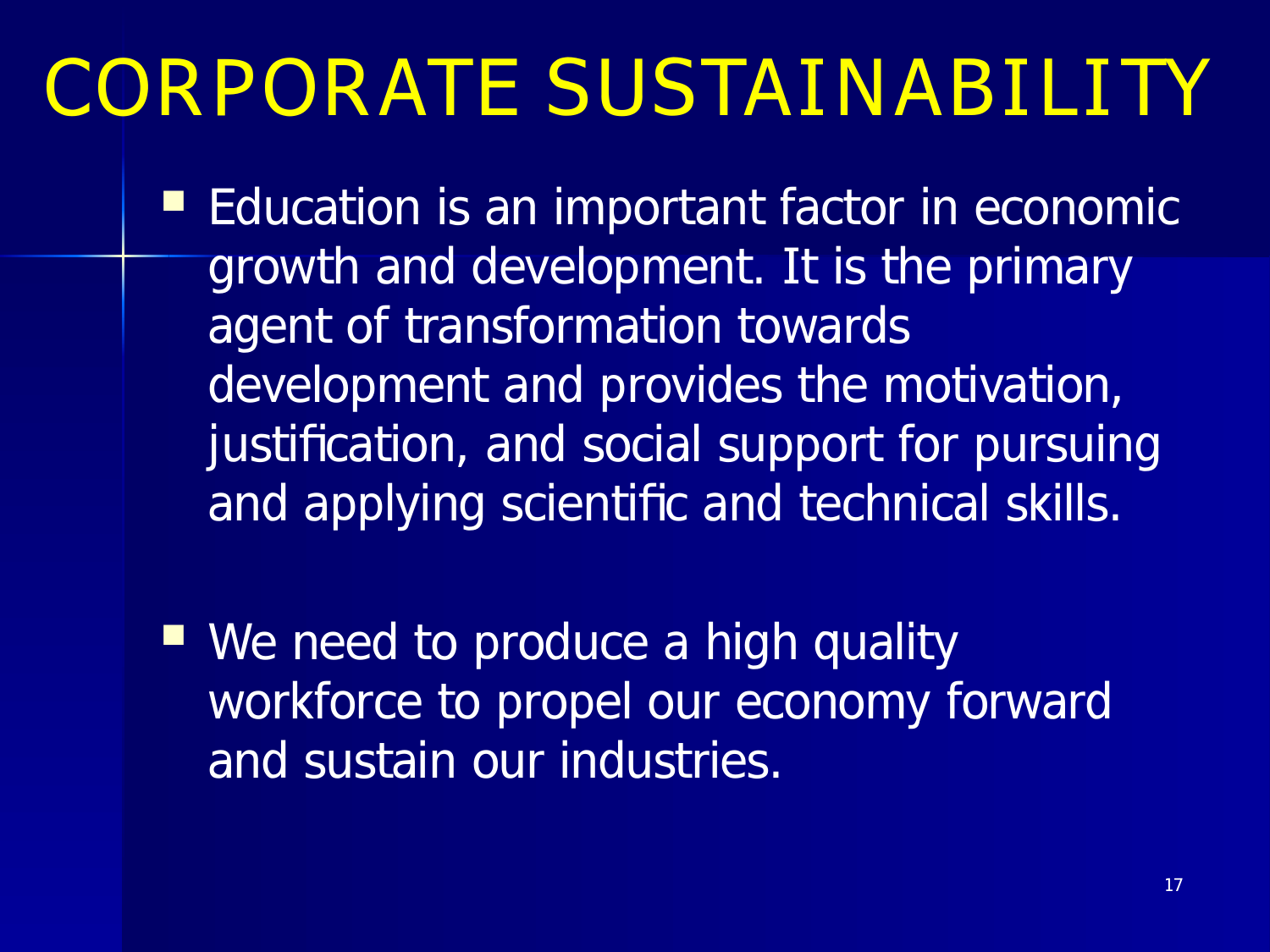

# CORPORATE SUSTAINABILITY
Education is an important factor in economic growth and development. It is the primary agent of transformation towards development and provides the motivation, justification, and social support for pursuing and applying scientific and technical skills.

We need to produce a high quality workforce to propel our economy forward and sustain our industries.
17